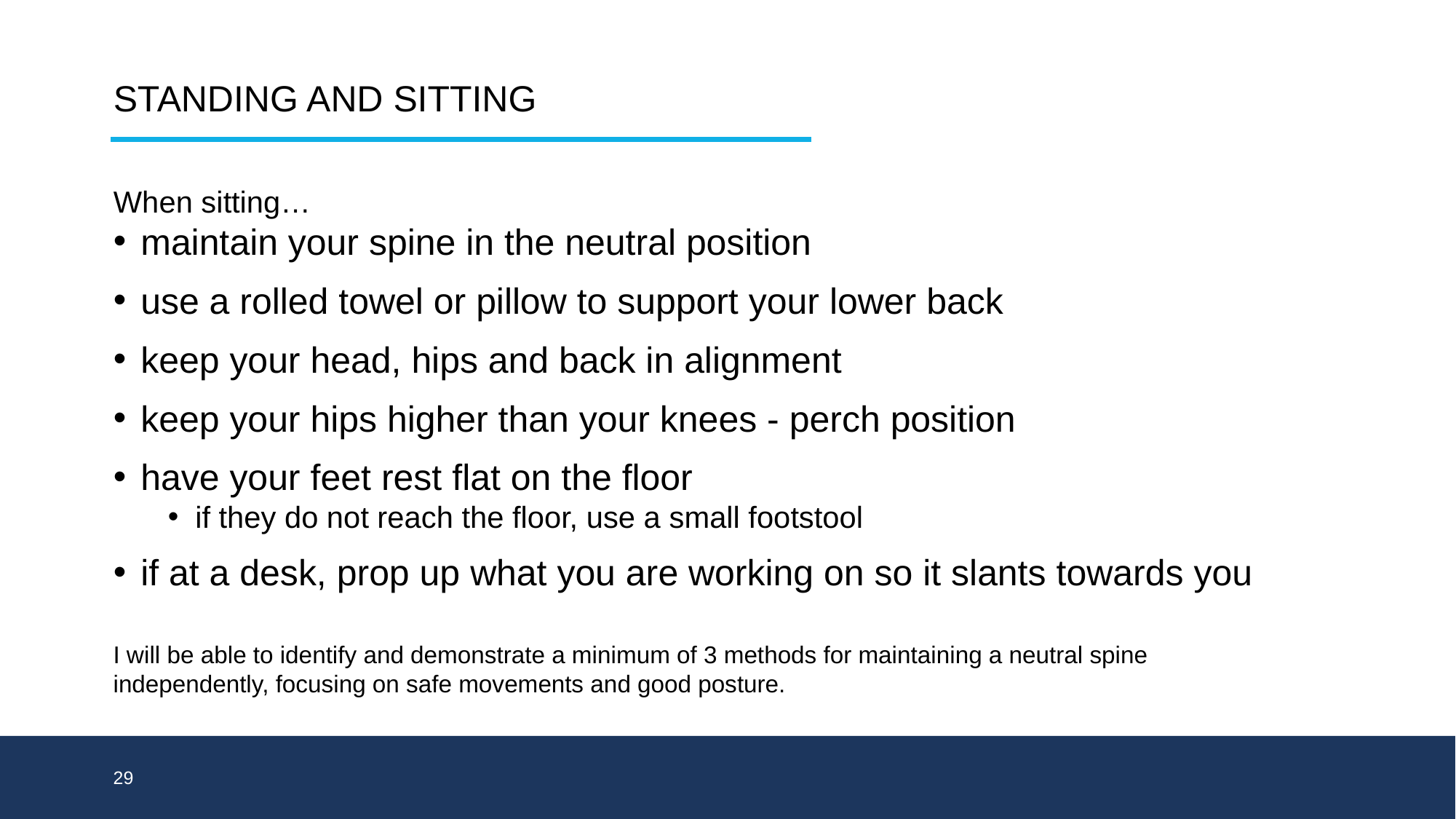

# Standing and Sitting
When sitting…
maintain your spine in the neutral position
use a rolled towel or pillow to support your lower back
keep your head, hips and back in alignment
keep your hips higher than your knees - perch position
have your feet rest flat on the floor
if they do not reach the floor, use a small footstool
if at a desk, prop up what you are working on so it slants towards you

I will be able to identify and demonstrate a minimum of 3 methods for maintaining a neutral spine independently, focusing on safe movements and good posture.